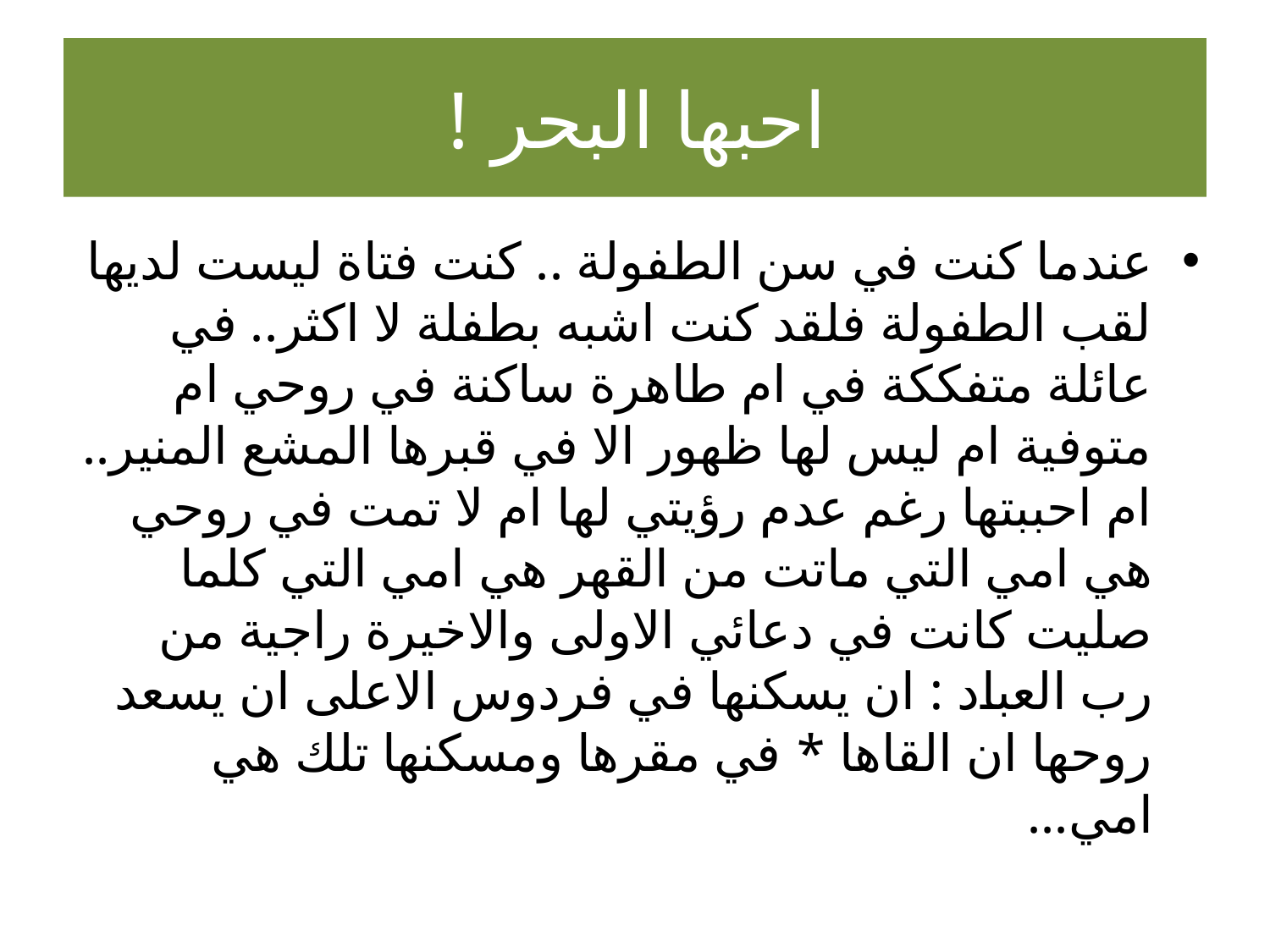

# احبها البحر !
عندما كنت في سن الطفولة .. كنت فتاة ليست لديها لقب الطفولة فلقد كنت اشبه بطفلة لا اكثر.. في عائلة متفككة في ام طاهرة ساكنة في روحي ام متوفية ام ليس لها ظهور الا في قبرها المشع المنير.. ام احببتها رغم عدم رؤيتي لها ام لا تمت في روحي هي امي التي ماتت من القهر هي امي التي كلما صليت كانت في دعائي الاولى والاخيرة راجية من رب العباد : ان يسكنها في فردوس الاعلى ان يسعد روحها ان القاها * في مقرها ومسكنها تلك هي امي...